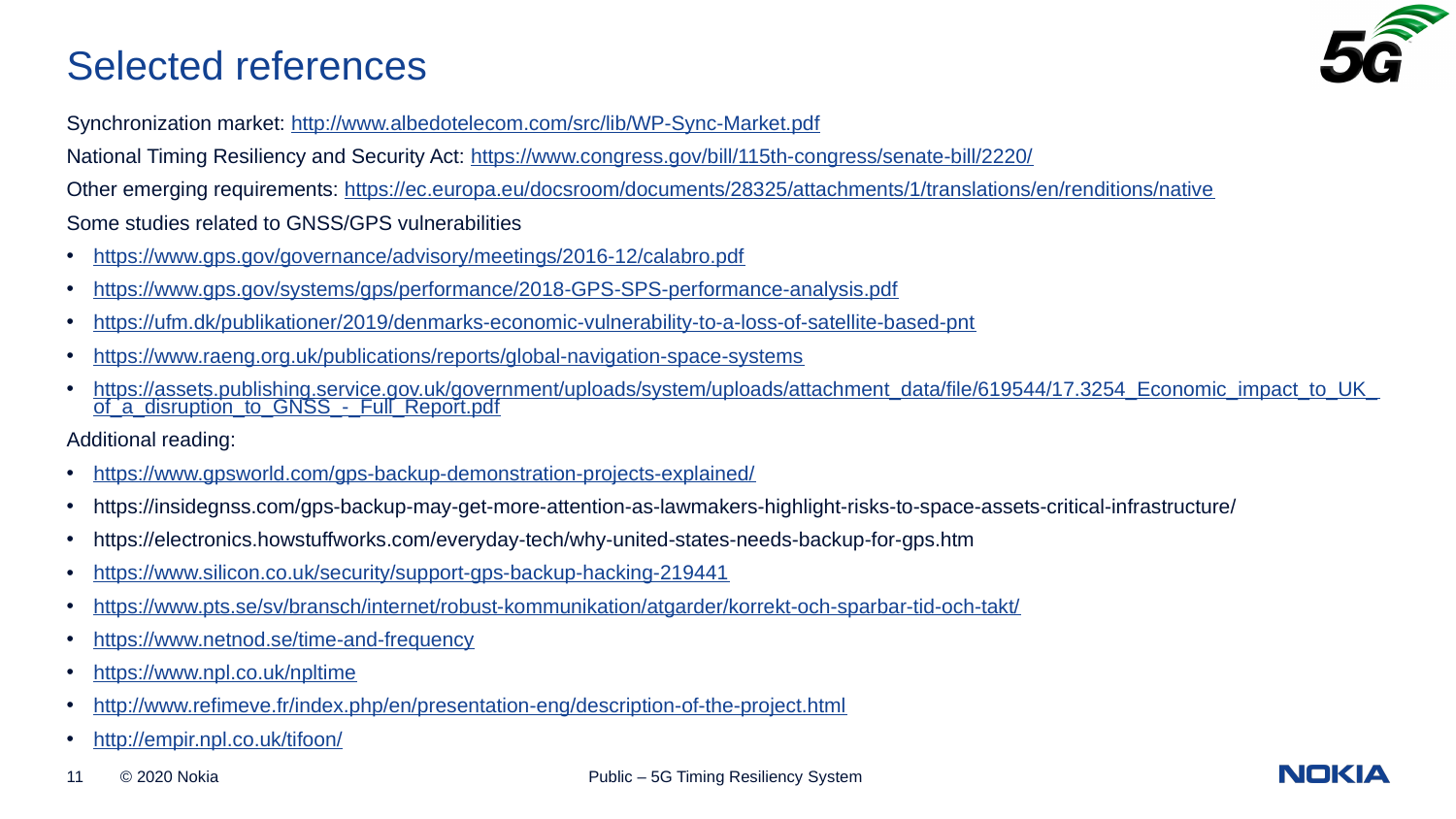

Selected references
Synchronization market: http://www.albedotelecom.com/src/lib/WP-Sync-Market.pdf
National Timing Resiliency and Security Act: https://www.congress.gov/bill/115th-congress/senate-bill/2220/
Other emerging requirements: https://ec.europa.eu/docsroom/documents/28325/attachments/1/translations/en/renditions/native
Some studies related to GNSS/GPS vulnerabilities
https://www.gps.gov/governance/advisory/meetings/2016-12/calabro.pdf
https://www.gps.gov/systems/gps/performance/2018-GPS-SPS-performance-analysis.pdf
https://ufm.dk/publikationer/2019/denmarks-economic-vulnerability-to-a-loss-of-satellite-based-pnt
https://www.raeng.org.uk/publications/reports/global-navigation-space-systems
https://assets.publishing.service.gov.uk/government/uploads/system/uploads/attachment_data/file/619544/17.3254_Economic_impact_to_UK_of_a_disruption_to_GNSS_-_Full_Report.pdf
Additional reading:
https://www.gpsworld.com/gps-backup-demonstration-projects-explained/
https://insidegnss.com/gps-backup-may-get-more-attention-as-lawmakers-highlight-risks-to-space-assets-critical-infrastructure/
https://electronics.howstuffworks.com/everyday-tech/why-united-states-needs-backup-for-gps.htm
https://www.silicon.co.uk/security/support-gps-backup-hacking-219441
https://www.pts.se/sv/bransch/internet/robust-kommunikation/atgarder/korrekt-och-sparbar-tid-och-takt/
https://www.netnod.se/time-and-frequency
https://www.npl.co.uk/npltime
http://www.refimeve.fr/index.php/en/presentation-eng/description-of-the-project.html
http://empir.npl.co.uk/tifoon/

Public – 5G Timing Resiliency System